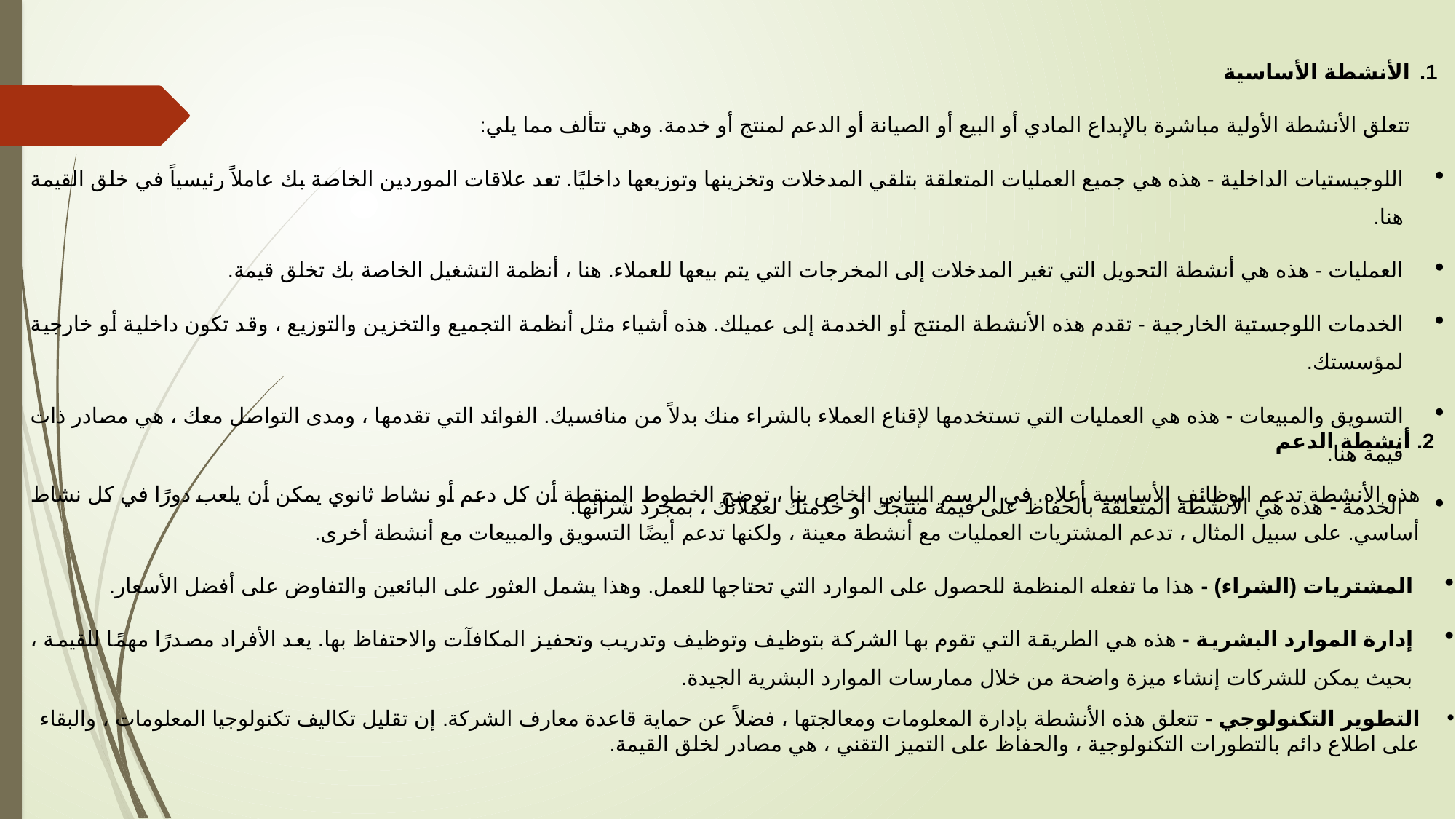

الأنشطة الأساسية
تتعلق الأنشطة الأولية مباشرة بالإبداع المادي أو البيع أو الصيانة أو الدعم لمنتج أو خدمة. وهي تتألف مما يلي:
اللوجيستيات الداخلية - هذه هي جميع العمليات المتعلقة بتلقي المدخلات وتخزينها وتوزيعها داخليًا. تعد علاقات الموردين الخاصة بك عاملاً رئيسياً في خلق القيمة هنا.
العمليات - هذه هي أنشطة التحويل التي تغير المدخلات إلى المخرجات التي يتم بيعها للعملاء. هنا ، أنظمة التشغيل الخاصة بك تخلق قيمة.
الخدمات اللوجستية الخارجية - تقدم هذه الأنشطة المنتج أو الخدمة إلى عميلك. هذه أشياء مثل أنظمة التجميع والتخزين والتوزيع ، وقد تكون داخلية أو خارجية لمؤسستك.
التسويق والمبيعات - هذه هي العمليات التي تستخدمها لإقناع العملاء بالشراء منك بدلاً من منافسيك. الفوائد التي تقدمها ، ومدى التواصل معك ، هي مصادر ذات قيمة هنا.
الخدمة - هذه هي الأنشطة المتعلقة بالحفاظ على قيمة منتجك أو خدمتك لعملائك ، بمجرد شرائها.

2. أنشطة الدعم
هذه الأنشطة تدعم الوظائف الأساسية أعلاه. في الرسم البياني الخاص بنا ، توضح الخطوط المنقطة أن كل دعم أو نشاط ثانوي يمكن أن يلعب دورًا في كل نشاط أساسي. على سبيل المثال ، تدعم المشتريات العمليات مع أنشطة معينة ، ولكنها تدعم أيضًا التسويق والمبيعات مع أنشطة أخرى.
المشتريات (الشراء) - هذا ما تفعله المنظمة للحصول على الموارد التي تحتاجها للعمل. وهذا يشمل العثور على البائعين والتفاوض على أفضل الأسعار.
إدارة الموارد البشرية - هذه هي الطريقة التي تقوم بها الشركة بتوظيف وتوظيف وتدريب وتحفيز المكافآت والاحتفاظ بها. يعد الأفراد مصدرًا مهمًا للقيمة ، بحيث يمكن للشركات إنشاء ميزة واضحة من خلال ممارسات الموارد البشرية الجيدة.
التطوير التكنولوجي - تتعلق هذه الأنشطة بإدارة المعلومات ومعالجتها ، فضلاً عن حماية قاعدة معارف الشركة. إن تقليل تكاليف تكنولوجيا المعلومات ، والبقاء على اطلاع دائم بالتطورات التكنولوجية ، والحفاظ على التميز التقني ، هي مصادر لخلق القيمة.